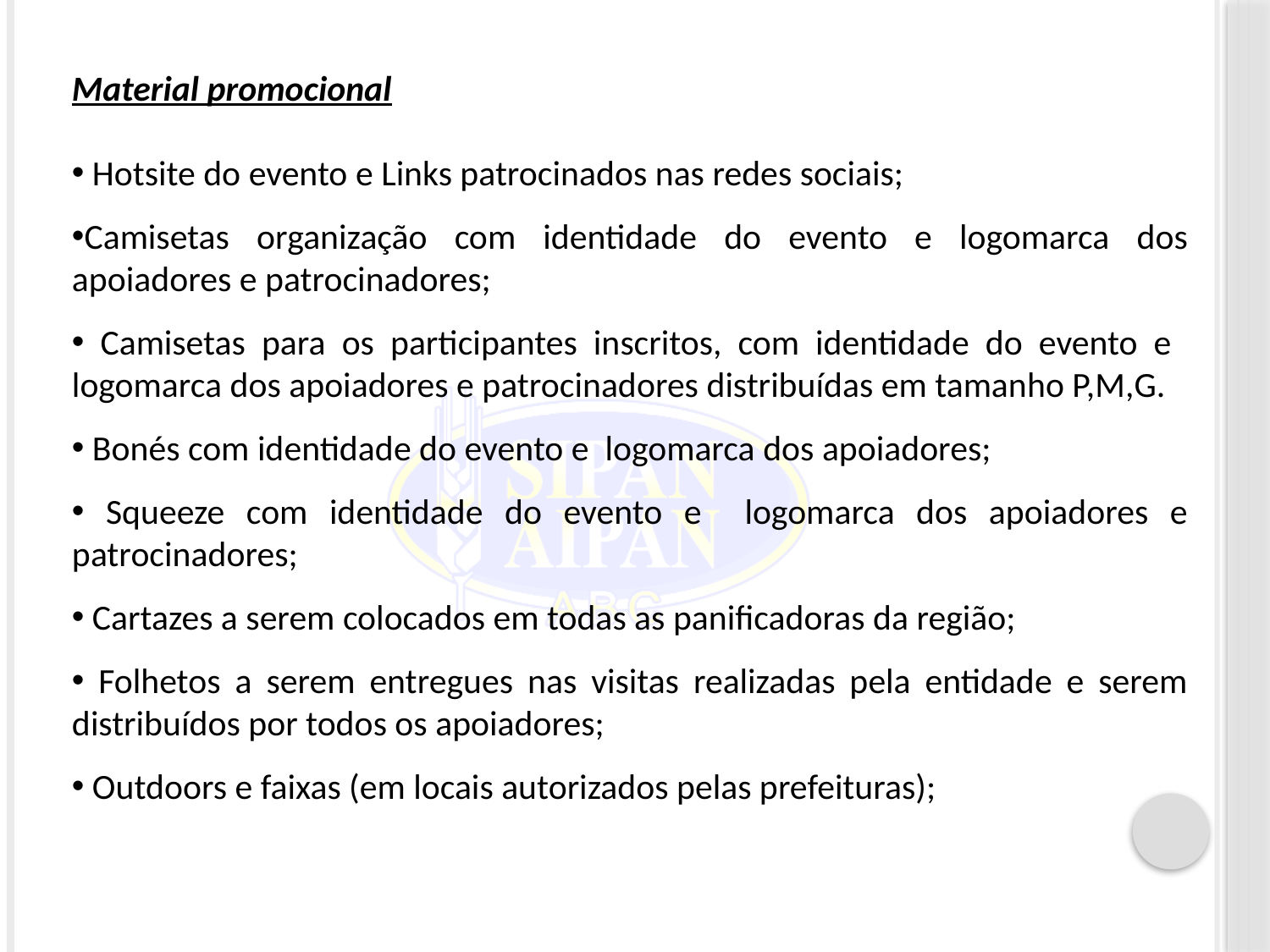

Material promocional

 Hotsite do evento e Links patrocinados nas redes sociais;

Camisetas organização com identidade do evento e logomarca dos apoiadores e patrocinadores;

 Camisetas para os participantes inscritos, com identidade do evento e  logomarca dos apoiadores e patrocinadores distribuídas em tamanho P,M,G.

 Bonés com identidade do evento e  logomarca dos apoiadores;

 Squeeze com identidade do evento e  logomarca dos apoiadores e patrocinadores;

 Cartazes a serem colocados em todas as panificadoras da região;

 Folhetos a serem entregues nas visitas realizadas pela entidade e serem distribuídos por todos os apoiadores;

 Outdoors e faixas (em locais autorizados pelas prefeituras);